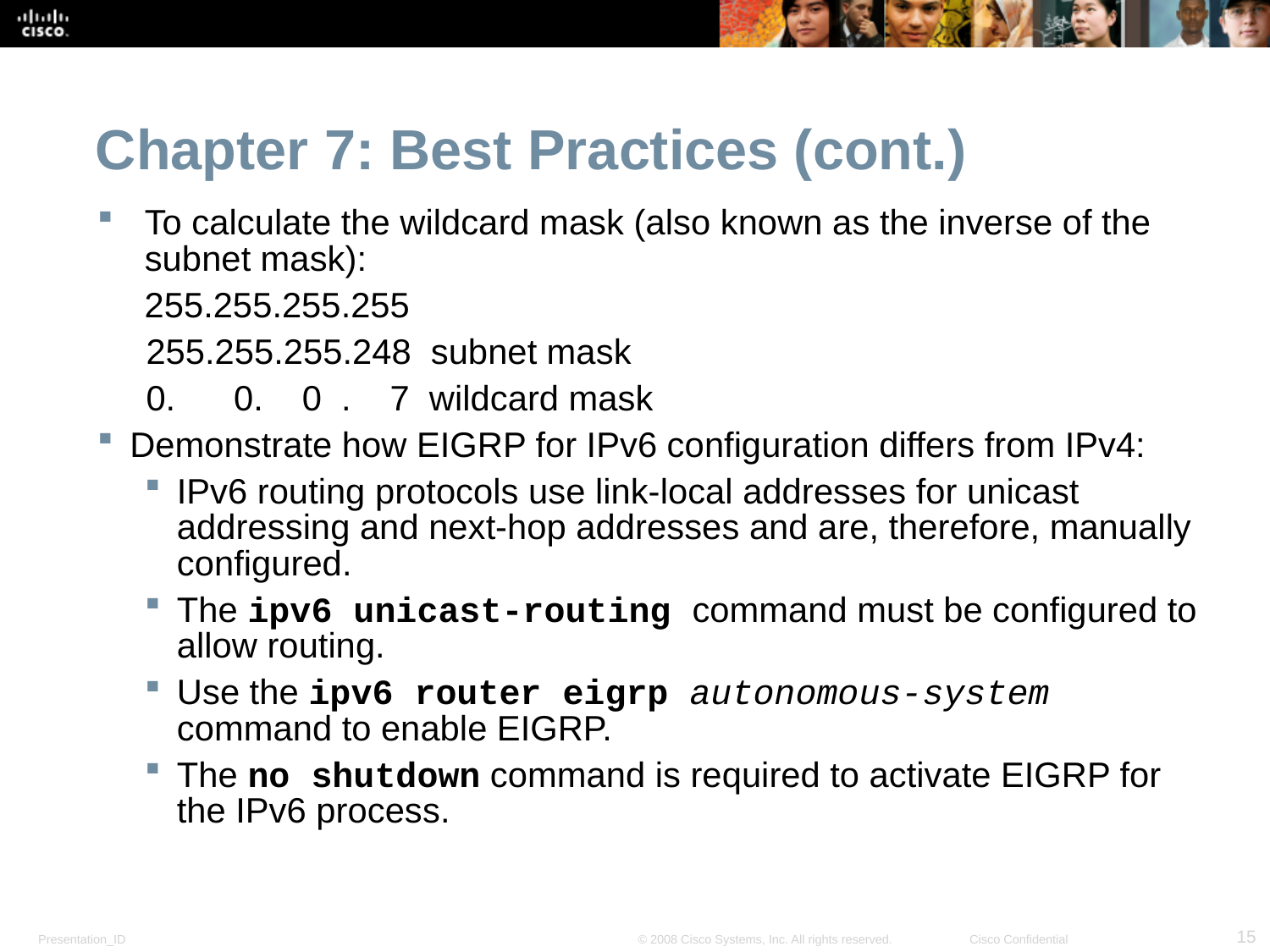

Chapter 7: Best Practices (cont.)
To calculate the wildcard mask (also known as the inverse of the subnet mask):
255.255.255.255
255.255.255.248  subnet mask
0.      0.    0  .    7  wildcard mask
Demonstrate how EIGRP for IPv6 configuration differs from IPv4:
IPv6 routing protocols use link-local addresses for unicast addressing and next-hop addresses and are, therefore, manually configured.
The ipv6 unicast-routing command must be configured to allow routing.
Use the ipv6 router eigrp autonomous-system command to enable EIGRP.
The no shutdown command is required to activate EIGRP for the IPv6 process.